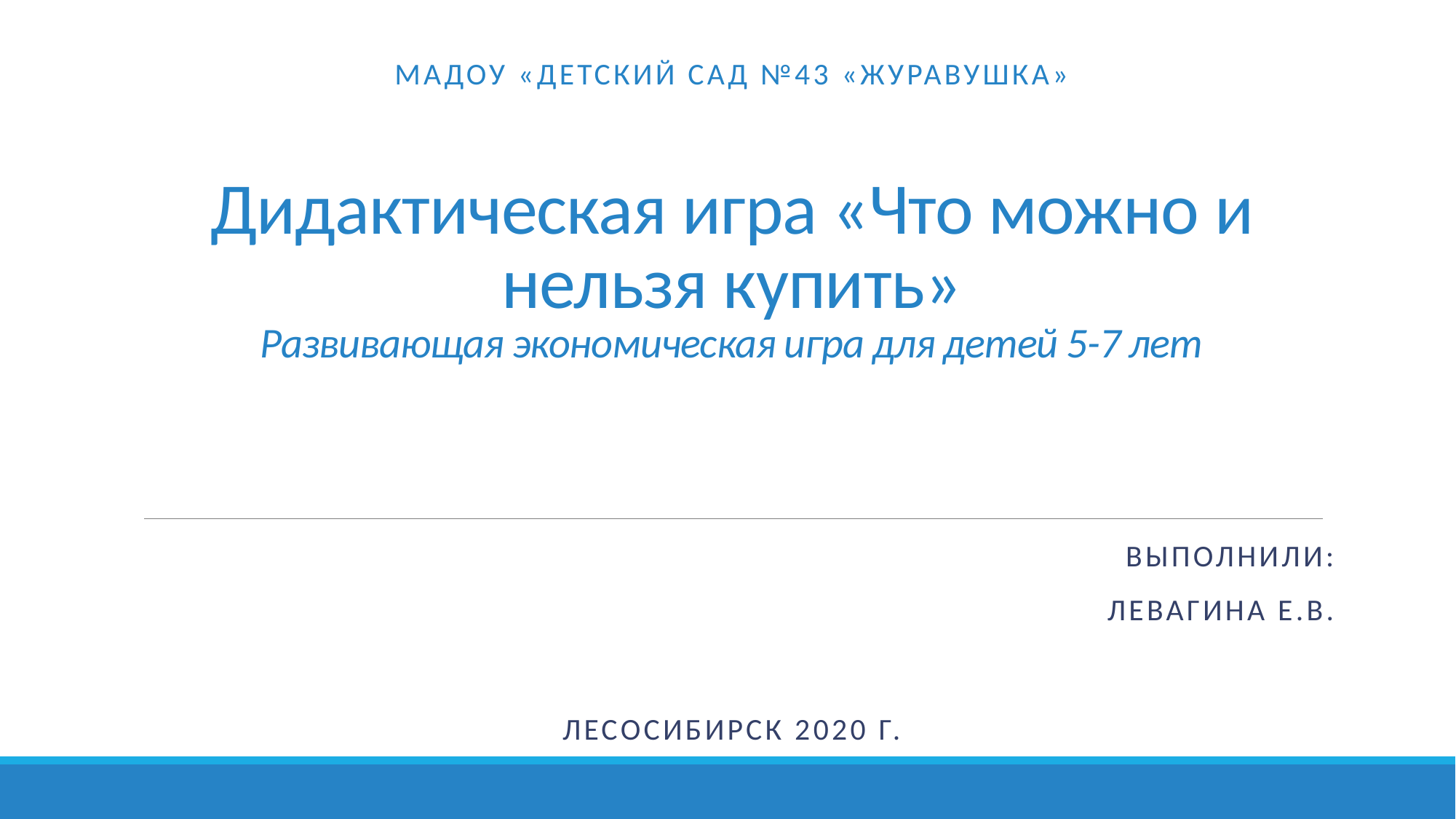

МАДОУ «детский сад №43 «Журавушка»
# Дидактическая игра «Что можно и нельзя купить» Развивающая экономическая игра для детей 5-7 лет
Выполнили:
Левагина Е.В.
Лесосибирск 2020 г.